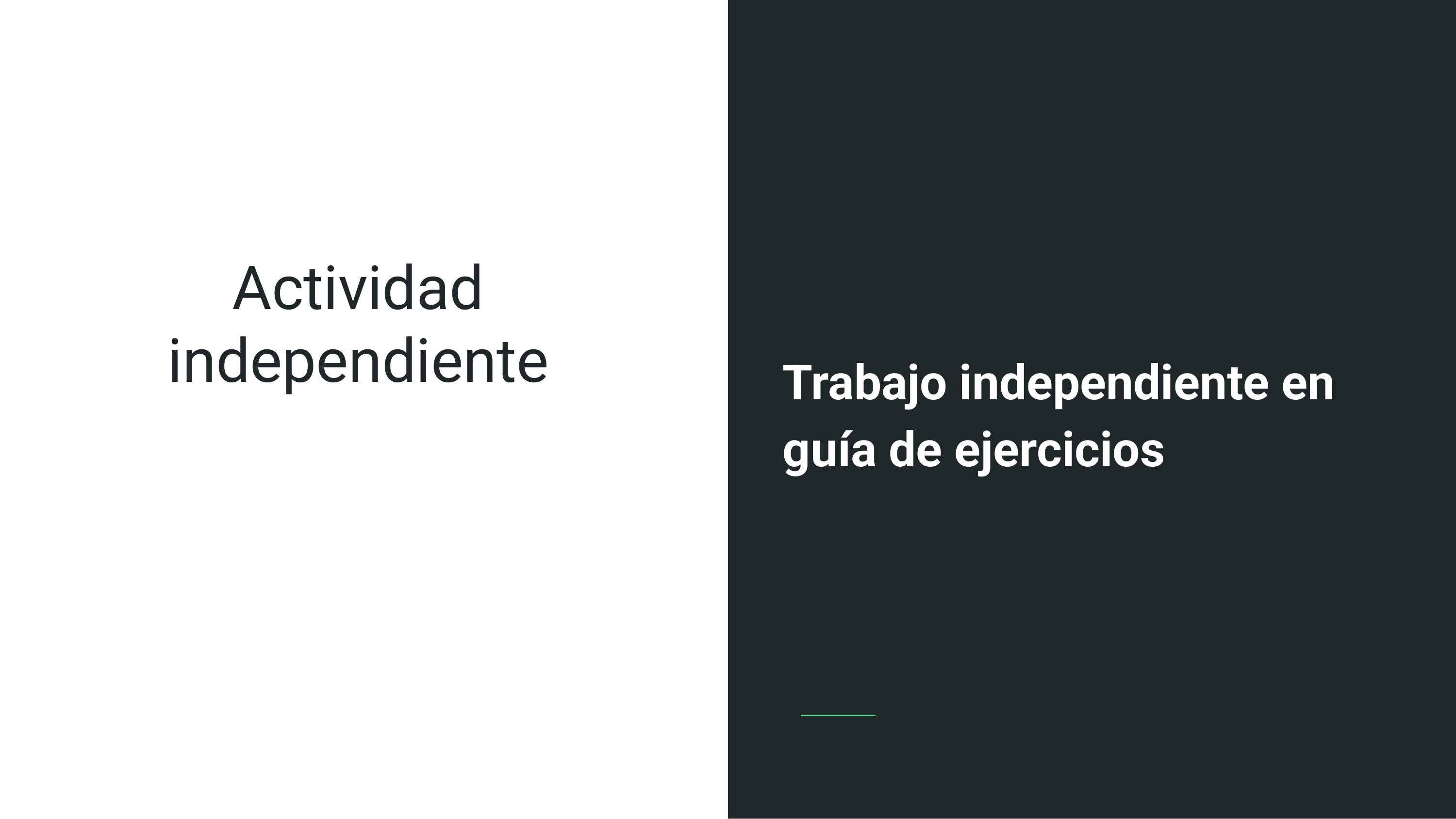

# Actividad independiente
Trabajo independiente en guía de ejercicios